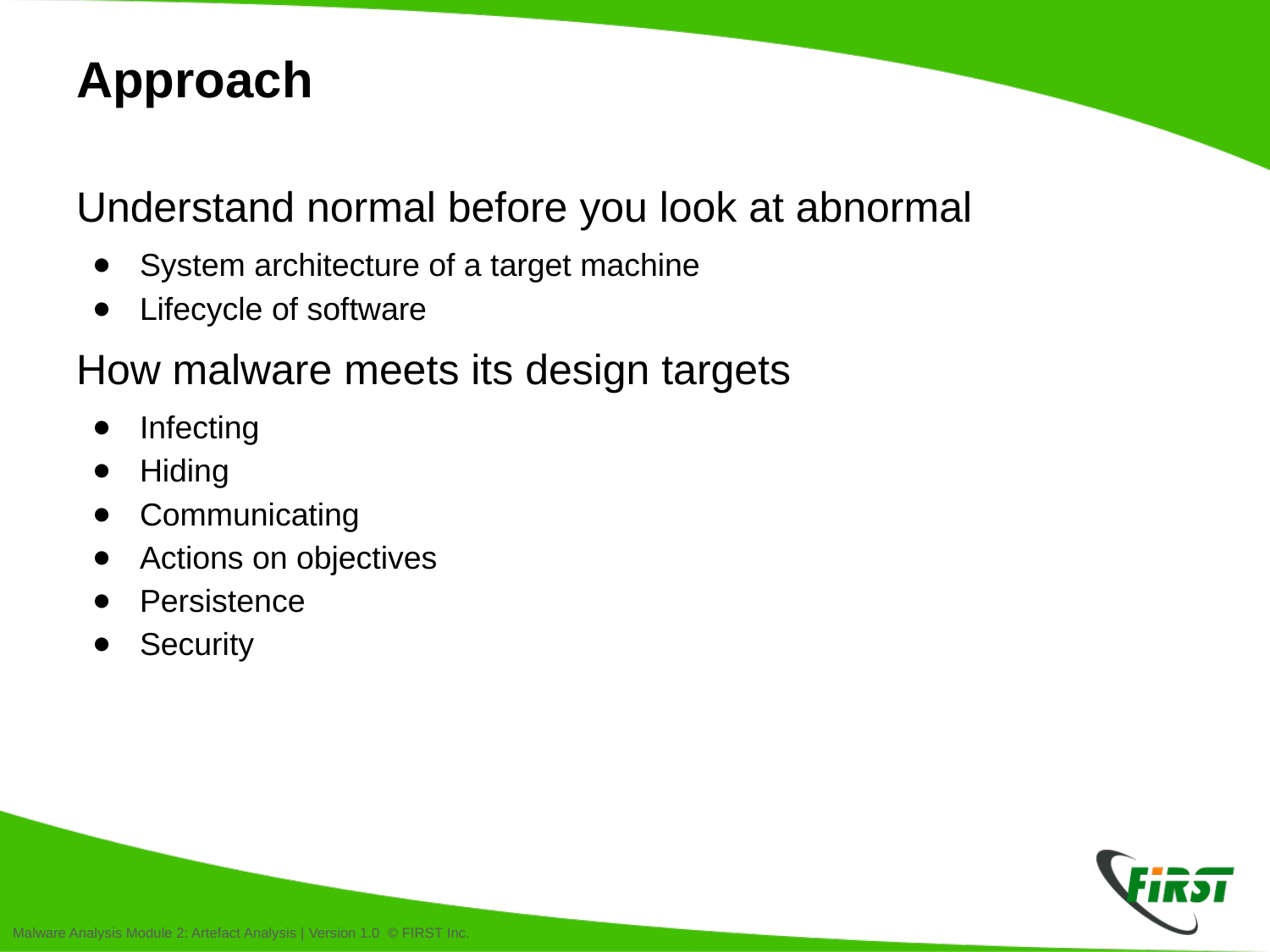

# Approach
Understand normal before you look at abnormal
System architecture of a target machine
Lifecycle of software
How malware meets its design targets
Infecting
Hiding
Communicating
Actions on objectives
Persistence
Security